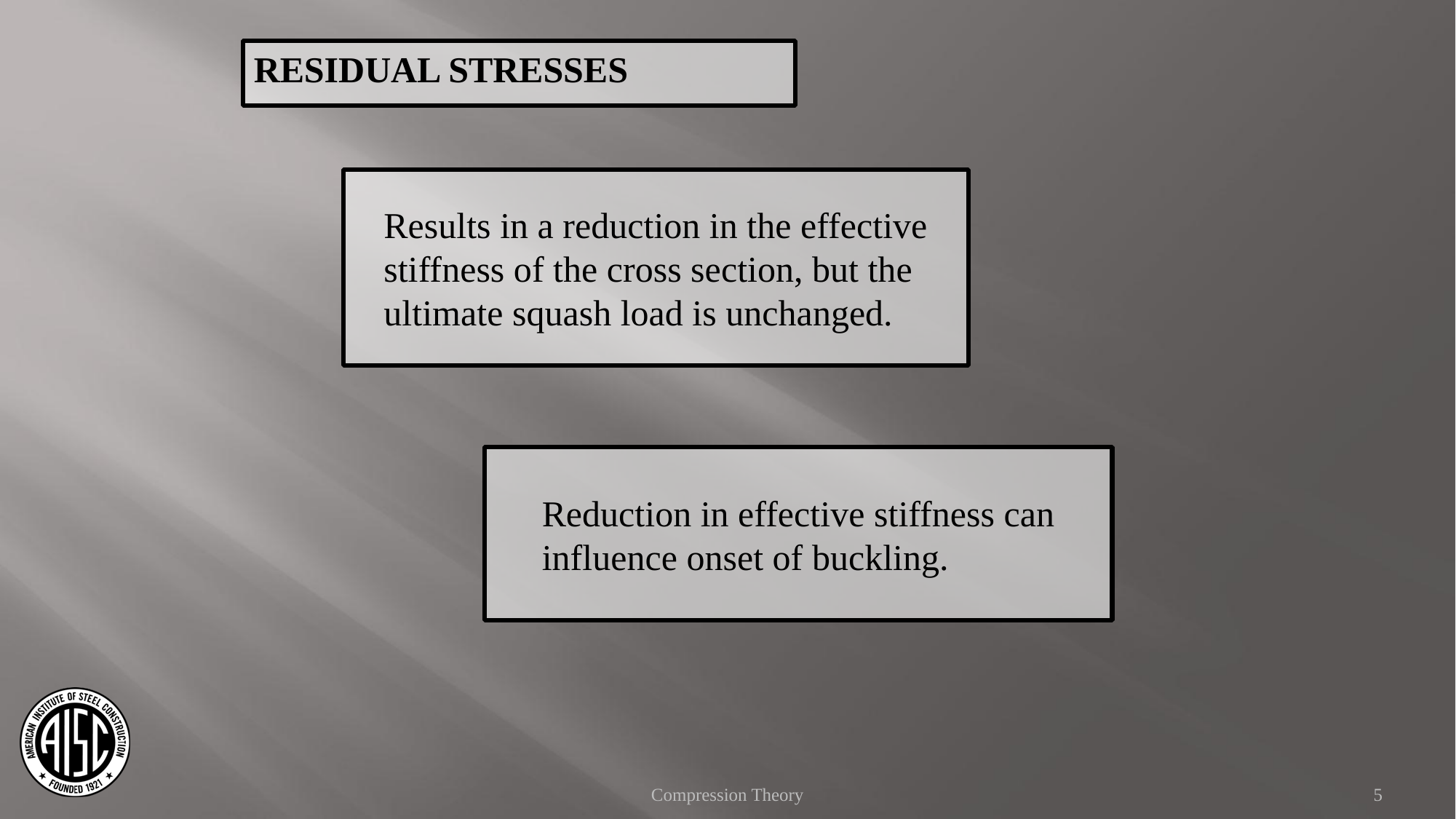

RESIDUAL STRESSES
Results in a reduction in the effective stiffness of the cross section, but the ultimate squash load is unchanged.
Reduction in effective stiffness can influence onset of buckling.
Compression Theory
5